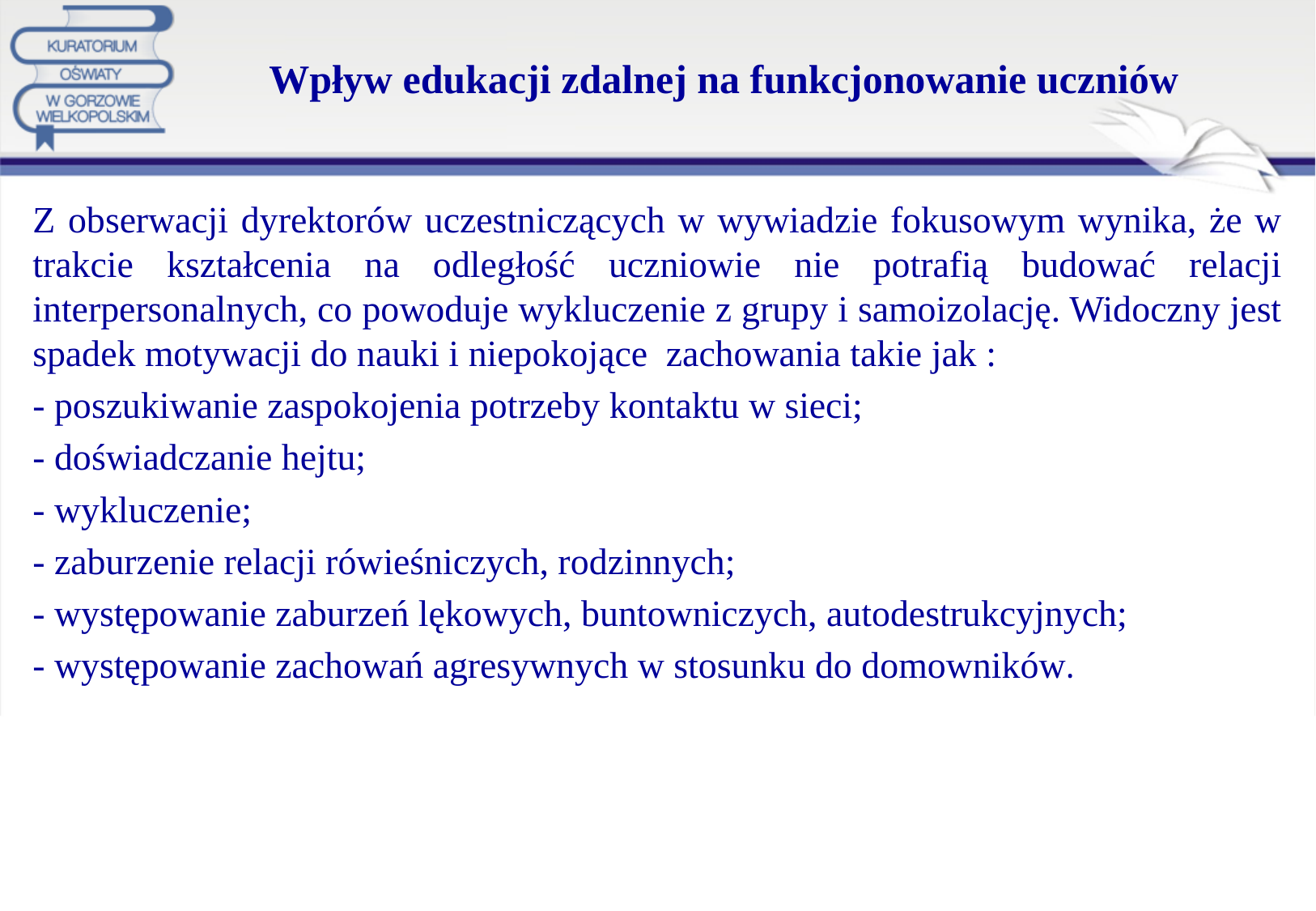

# Wpływ edukacji zdalnej na funkcjonowanie uczniów
Z obserwacji dyrektorów uczestniczących w wywiadzie fokusowym wynika, że w trakcie kształcenia na odległość uczniowie nie potrafią budować relacji interpersonalnych, co powoduje wykluczenie z grupy i samoizolację. Widoczny jest spadek motywacji do nauki i niepokojące  zachowania takie jak :
- poszukiwanie zaspokojenia potrzeby kontaktu w sieci;
- doświadczanie hejtu;
- wykluczenie;
- zaburzenie relacji rówieśniczych, rodzinnych;
- występowanie zaburzeń lękowych, buntowniczych, autodestrukcyjnych;
- występowanie zachowań agresywnych w stosunku do domowników.